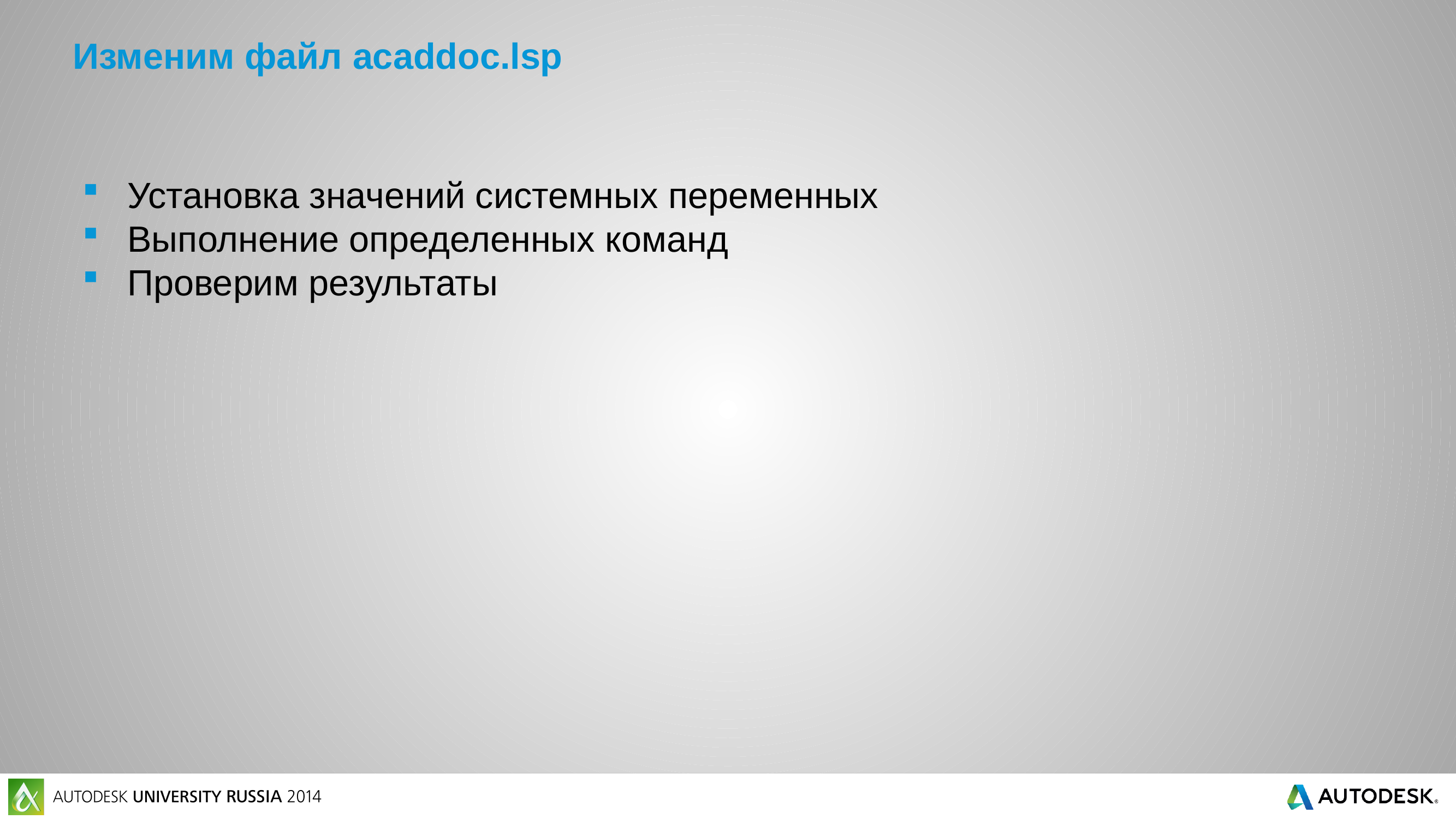

# Изменим файл acaddoc.lsp
Установка значений системных переменных
Выполнение определенных команд
Проверим результаты